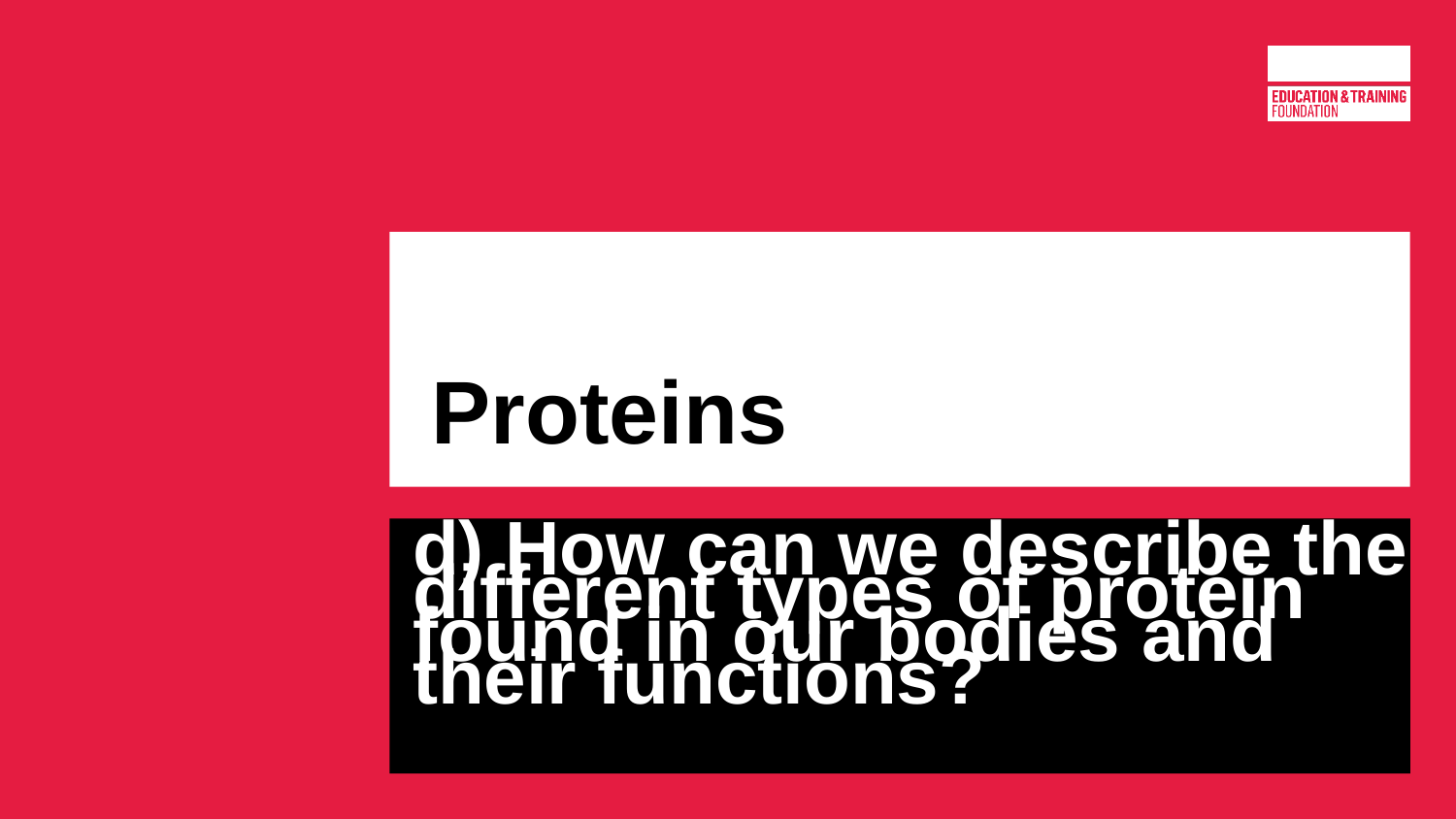

# Proteins
d) How can we describe the different types of protein found in our bodies and their functions?